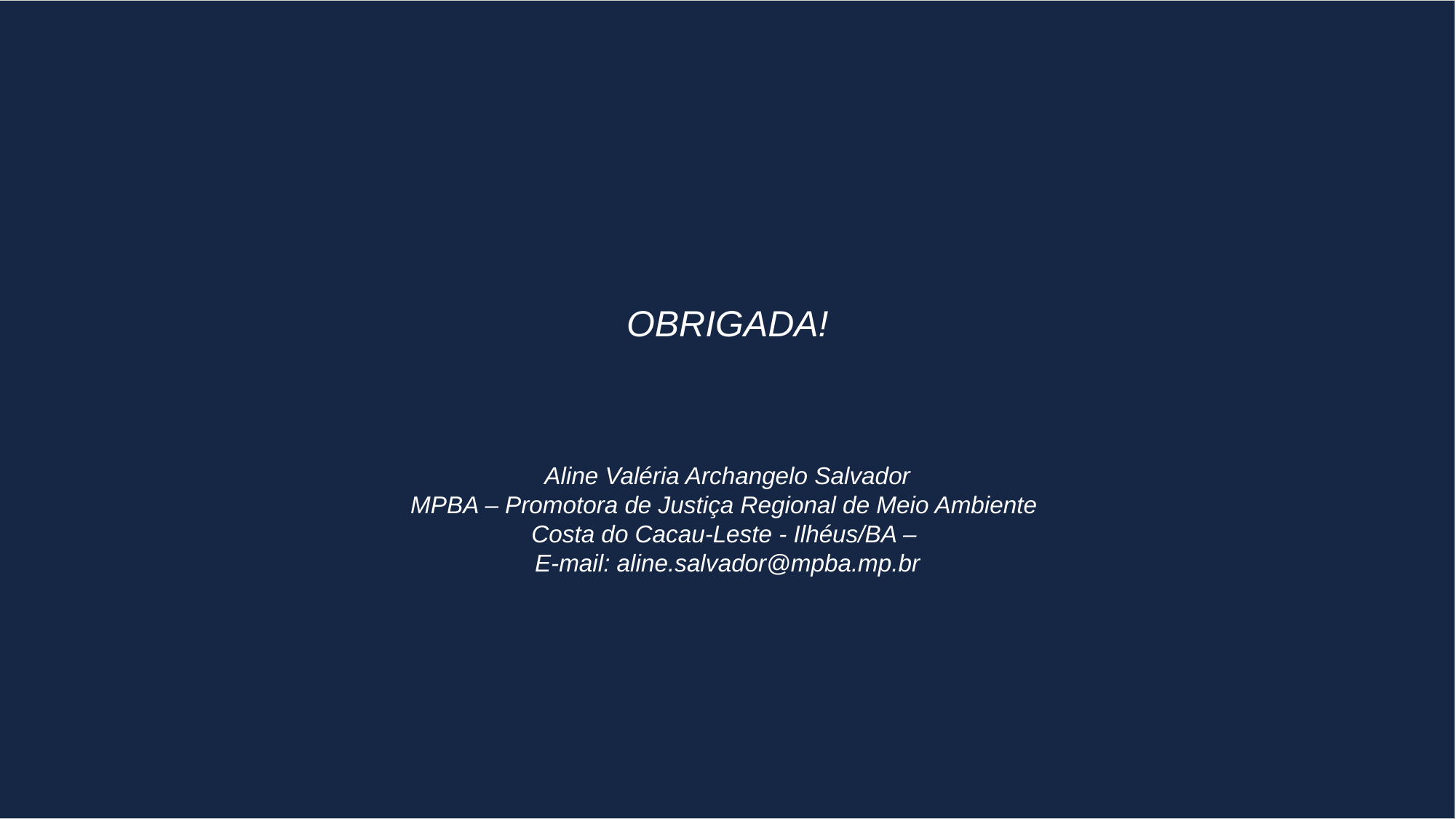

OBRIGADA!

Aline Valéria Archangelo Salvador
MPBA – Promotora de Justiça Regional de Meio Ambiente
Costa do Cacau-Leste - Ilhéus/BA –
E-mail: aline.salvador@mpba.mp.br
Dimensão
Indicador (exemplo)
Meta / métrica a exigir
Instrumento de verificação